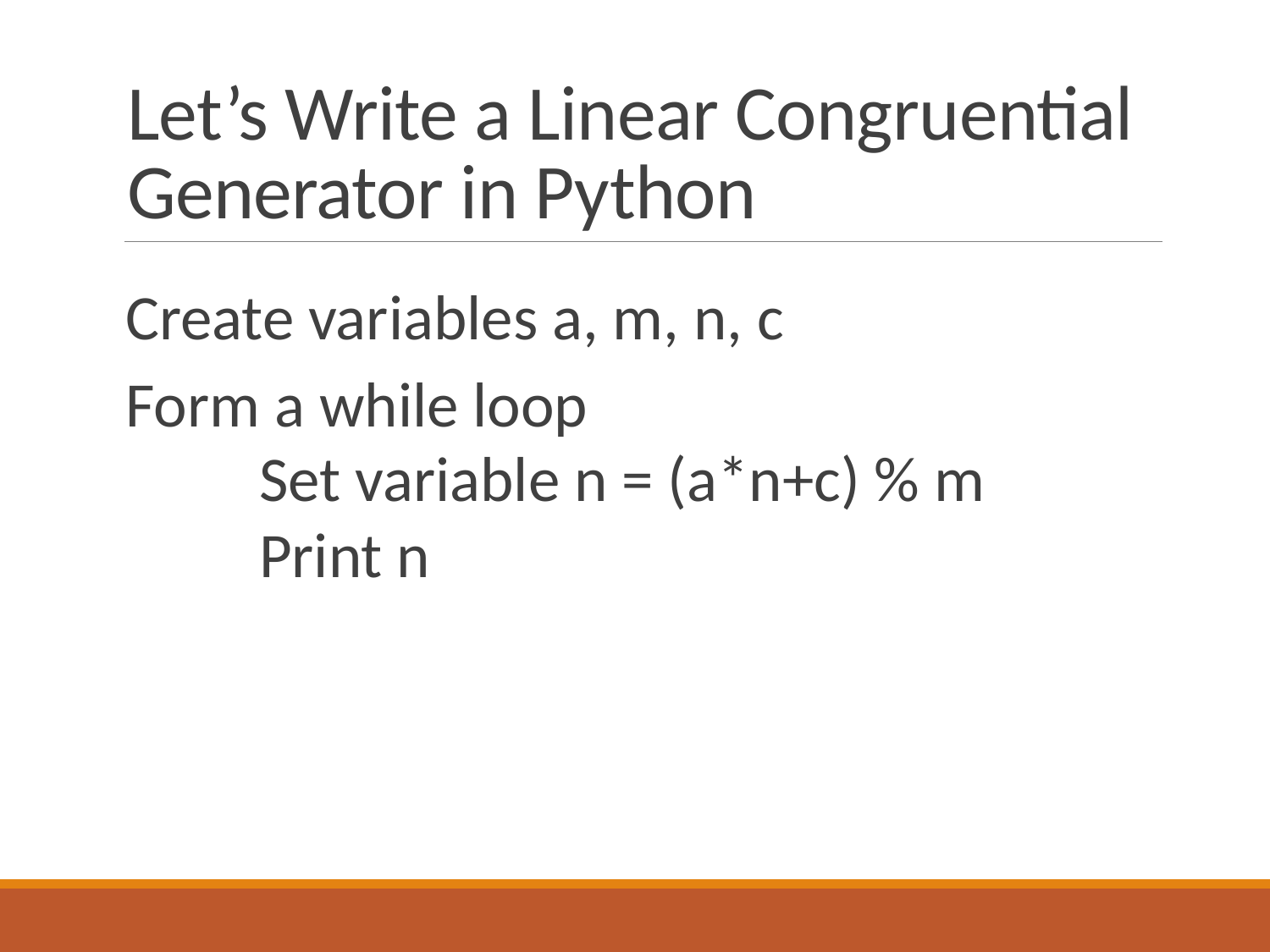

# Let’s Write a Linear Congruential Generator in Python
Create variables a, m, n, c
Form a while loop
	Set variable n = (a*n+c) % m
	Print n